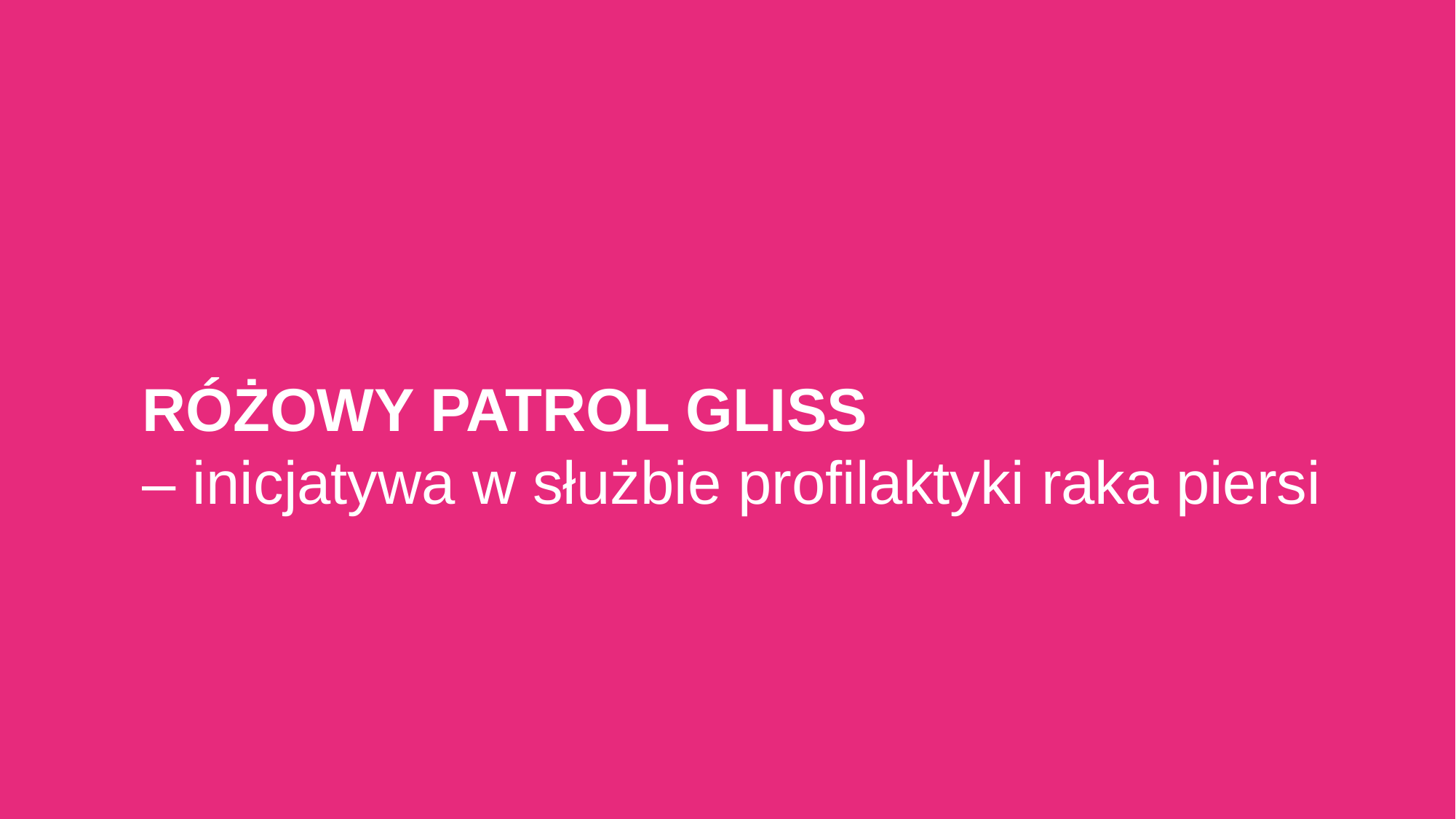

RÓŻOWY PATROL GLISS
– inicjatywa w służbie profilaktyki raka piersi